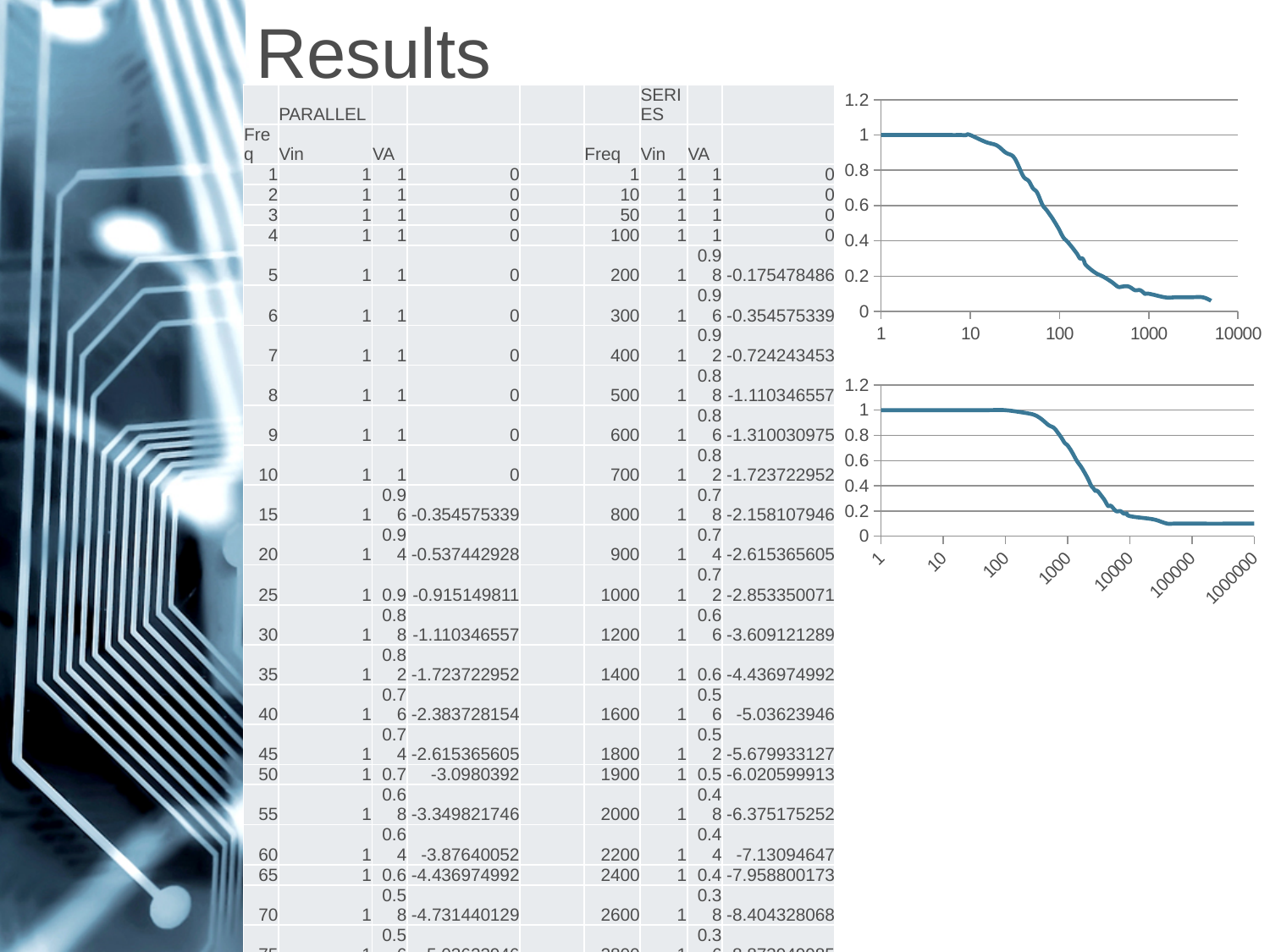

# Results
|  | PARALLEL |  |  |  |  | SERIES |  |  |
| --- | --- | --- | --- | --- | --- | --- | --- | --- |
| Freq | Vin | VA |  |  | Freq | Vin | VA |  |
| 1 | 1 | 1 | 0 |  | 1 | 1 | 1 | 0 |
| 2 | 1 | 1 | 0 |  | 10 | 1 | 1 | 0 |
| 3 | 1 | 1 | 0 |  | 50 | 1 | 1 | 0 |
| 4 | 1 | 1 | 0 |  | 100 | 1 | 1 | 0 |
| 5 | 1 | 1 | 0 |  | 200 | 1 | 0.98 | -0.175478486 |
| 6 | 1 | 1 | 0 |  | 300 | 1 | 0.96 | -0.354575339 |
| 7 | 1 | 1 | 0 |  | 400 | 1 | 0.92 | -0.724243453 |
| 8 | 1 | 1 | 0 |  | 500 | 1 | 0.88 | -1.110346557 |
| 9 | 1 | 1 | 0 |  | 600 | 1 | 0.86 | -1.310030975 |
| 10 | 1 | 1 | 0 |  | 700 | 1 | 0.82 | -1.723722952 |
| 15 | 1 | 0.96 | -0.354575339 |  | 800 | 1 | 0.78 | -2.158107946 |
| 20 | 1 | 0.94 | -0.537442928 |  | 900 | 1 | 0.74 | -2.615365605 |
| 25 | 1 | 0.9 | -0.915149811 |  | 1000 | 1 | 0.72 | -2.853350071 |
| 30 | 1 | 0.88 | -1.110346557 |  | 1200 | 1 | 0.66 | -3.609121289 |
| 35 | 1 | 0.82 | -1.723722952 |  | 1400 | 1 | 0.6 | -4.436974992 |
| 40 | 1 | 0.76 | -2.383728154 |  | 1600 | 1 | 0.56 | -5.03623946 |
| 45 | 1 | 0.74 | -2.615365605 |  | 1800 | 1 | 0.52 | -5.679933127 |
| 50 | 1 | 0.7 | -3.0980392 |  | 1900 | 1 | 0.5 | -6.020599913 |
| 55 | 1 | 0.68 | -3.349821746 |  | 2000 | 1 | 0.48 | -6.375175252 |
| 60 | 1 | 0.64 | -3.87640052 |  | 2200 | 1 | 0.44 | -7.13094647 |
| 65 | 1 | 0.6 | -4.436974992 |  | 2400 | 1 | 0.4 | -7.958800173 |
| 70 | 1 | 0.58 | -4.731440129 |  | 2600 | 1 | 0.38 | -8.404328068 |
| 75 | 1 | 0.56 | -5.03623946 |  | 2800 | 1 | 0.36 | -8.873949985 |
| 80 | 1 | 0.54 | -5.352124804 |  | 3000 | 1 | 0.36 | -8.873949985 |
| 85 | 1 | 0.52 | -5.679933127 |  | 3500 | 1 | 0.32 | -9.897000434 |
| 90 | 1 | 0.5 | -6.020599913 |  | 4000 | 1 | 0.28 | -11.05683937 |
| 95 | 1 | 0.48 | -6.375175252 |  | 4500 | 1 | 0.24 | -12.39577517 |
| 100 | 1 | 0.46 | -6.744843366 |  | 5000 | 1 | 0.24 | -12.39577517 |
| 110 | 1 | 0.42 | -7.535014192 |  | 6000 | 1 | 0.2 | -13.97940009 |
| 120 | 1 | 0.4 | -7.958800173 |  | 7000 | 1 | 0.2 | -13.97940009 |
| 130 | 1 | 0.38 | -8.404328068 |  | 8000 | 1 | 0.18 | -14.8945499 |
| 140 | 1 | 0.36 | -8.873949985 |  | 9000 | 1 | 0.18 | -14.8945499 |
| 150 | 1 | 0.34 | -9.370421659 |  | 10000 | 1 | 0.16 | -15.91760035 |
| 160 | 1 | 0.32 | -9.897000434 |  | 20000 | 1 | 0.14 | -17.07743929 |
| 170 | 1 | 0.3 | -10.45757491 |  | 30000 | 1 | 0.12 | -18.41637508 |
| 180 | 1 | 0.3 | -10.45757491 |  | 40000 | 1 | 0.1 | -20 |
| 190 | 1 | 0.28 | -11.05683937 |  | 50000 | 1 | 0.1 | -20 |
| 200 | 1 | 0.26 | -11.70053304 |  | 100000 | 1 | 0.1 | -20 |
| 250 | 1 | 0.22 | -13.15154638 |  | 1000000 | 1 | 0.1 | -20 |
| 300 | 1 | 0.2 | -13.97940009 |  |  |  |  |  |
| 350 | 1 | 0.18 | -14.8945499 |  |  |  |  |  |
| 400 | 1 | 0.16 | -15.91760035 |  |  |  |  |  |
| 450 | 1 | 0.14 | -17.07743929 |  |  |  |  |  |
| 500 | 1 | 0.14 | -17.07743929 |  |  |  |  |  |
| 600 | 1 | 0.14 | -17.07743929 |  |  |  |  |  |
| 700 | 1 | 0.12 | -18.41637508 |  |  |  |  |  |
| 800 | 1 | 0.12 | -18.41637508 |  |  |  |  |  |
| 900 | 1 | 0.1 | -20 |  |  |  |  |  |
| 1000 | 1 | 0.1 | -20 |  |  |  |  |  |
| 1500 | 1 | 0.08 | -21.93820026 |  |  |  |  |  |
| 2000 | 1 | 0.08 | -21.93820026 |  |  |  |  |  |
| 3000 | 1 | 0.08 | -21.93820026 |  |  |  |  |  |
| 4000 | 1 | 0.08 | -21.93820026 |  |  |  |  |  |
| 5000 | 1 | 0.06 | -24.43697499 |  |  |  |  |  |

### Chart

| Category |  |
|---|---|

### Chart

| Category |  |
|---|---|